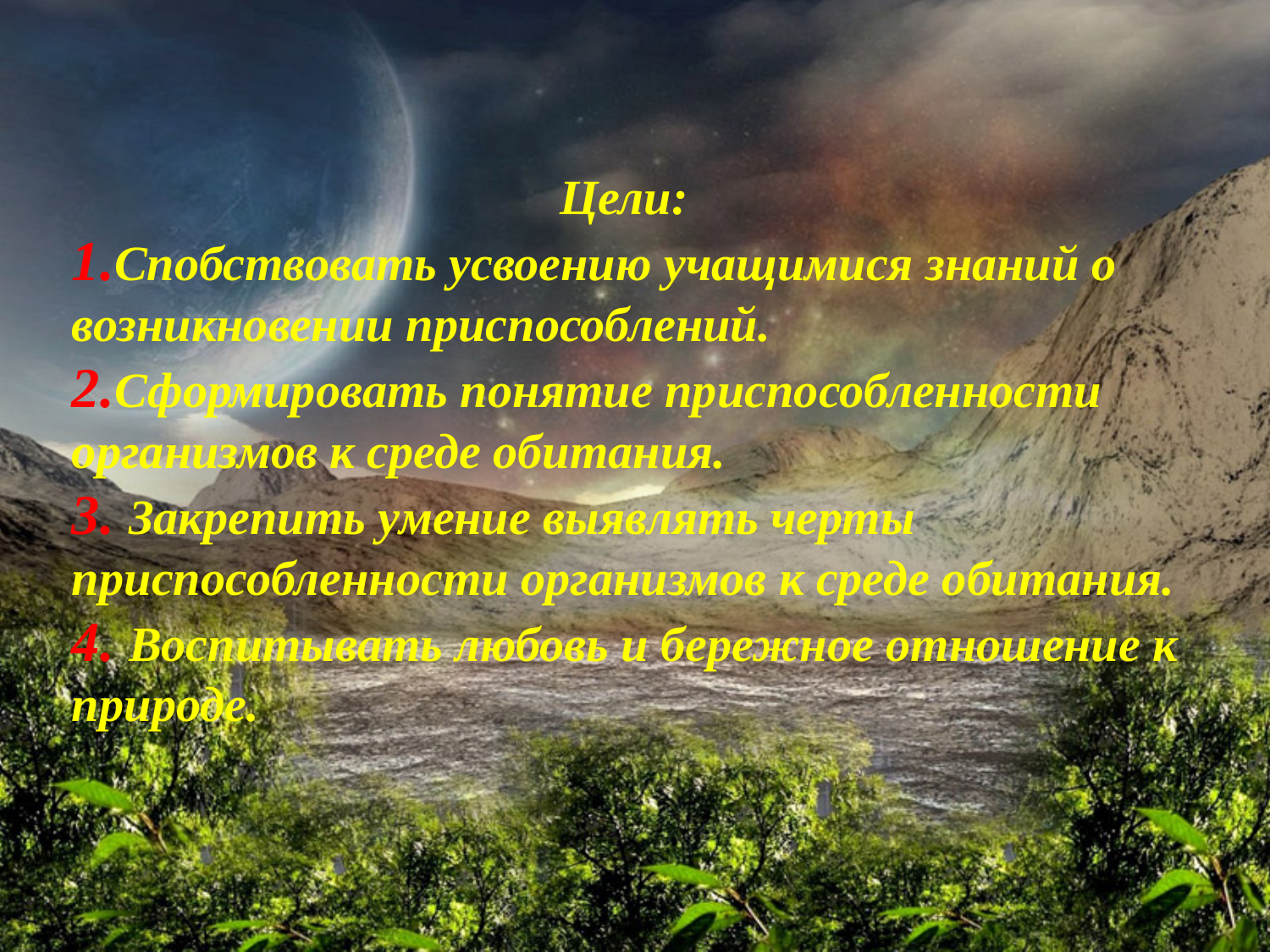

Цели:
1.Спобствовать усвоению учащимися знаний о возникновении приспособлений.
2.Сформировать понятие приспособленности организмов к среде обитания.
3. Закрепить умение выявлять черты приспособленности организмов к среде обитания.
4. Воспитывать любовь и бережное отношение к природе.